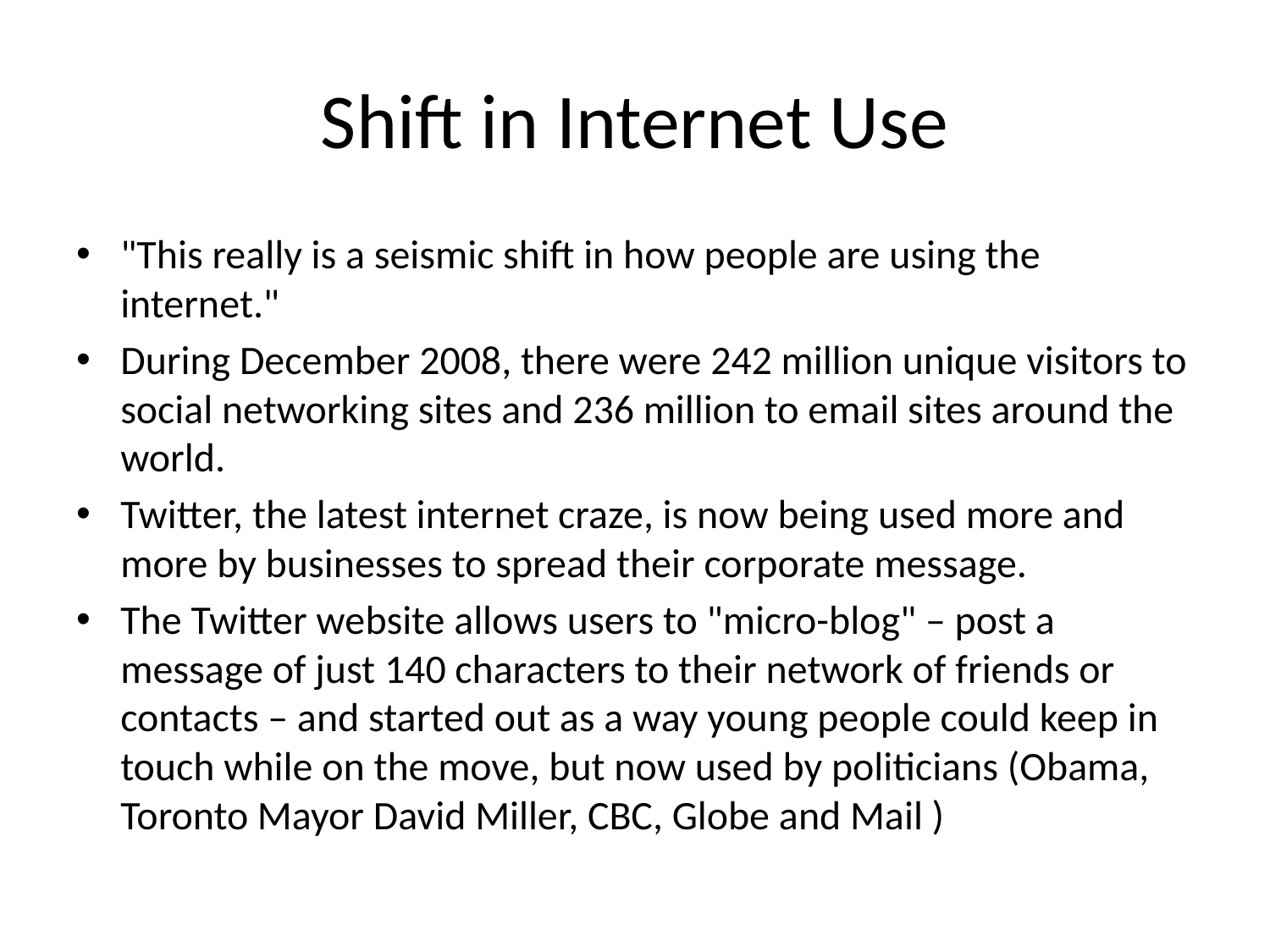

# Shift in Internet Use
"This really is a seismic shift in how people are using the internet."
During December 2008, there were 242 million unique visitors to social networking sites and 236 million to email sites around the world.
Twitter, the latest internet craze, is now being used more and more by businesses to spread their corporate message.
The Twitter website allows users to "micro-blog" – post a message of just 140 characters to their network of friends or contacts – and started out as a way young people could keep in touch while on the move, but now used by politicians (Obama, Toronto Mayor David Miller, CBC, Globe and Mail )